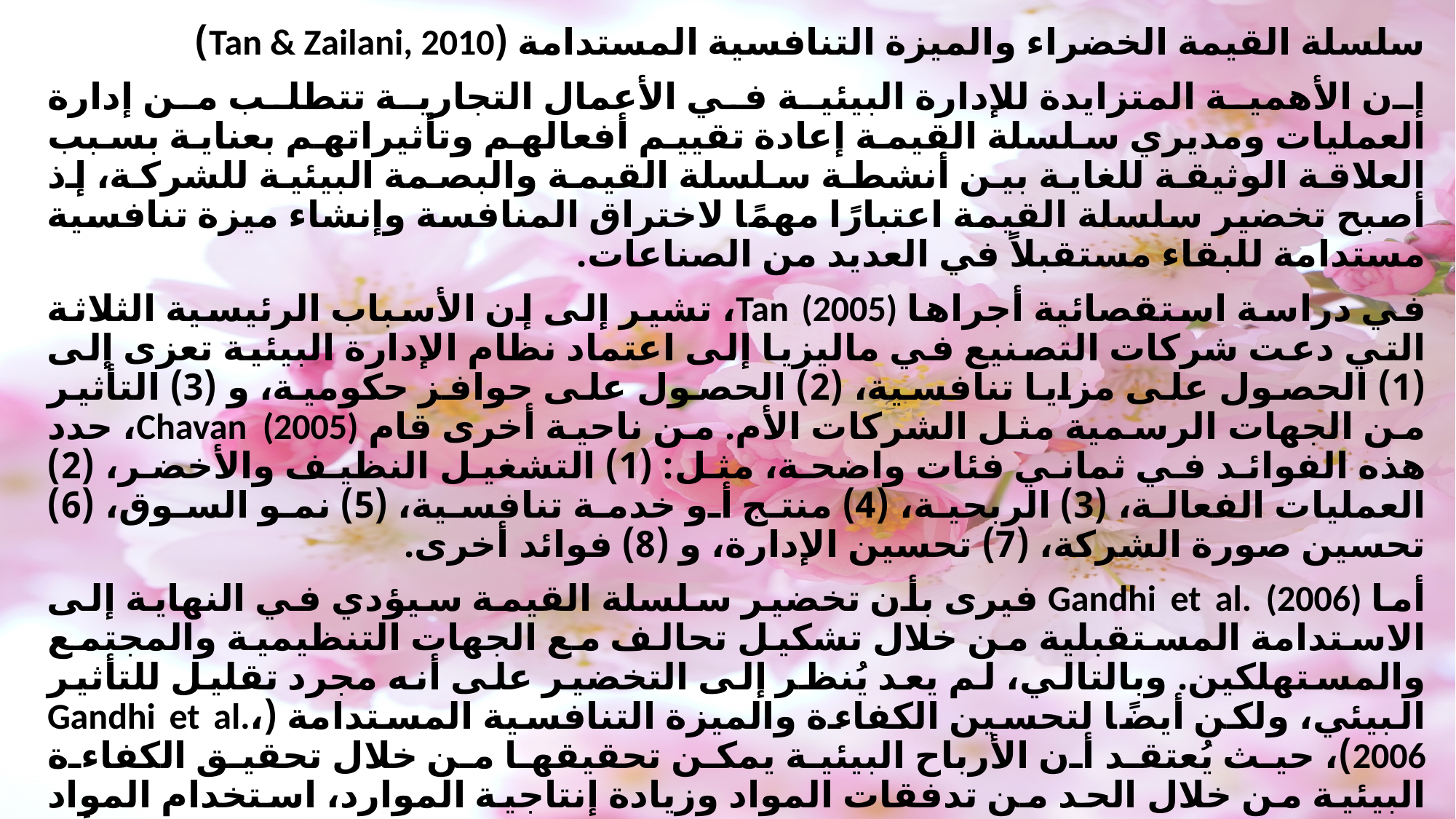

سلسلة القيمة الخضراء والميزة التنافسية المستدامة (Tan & Zailani, 2010)
إن الأهمية المتزايدة للإدارة البيئية في الأعمال التجارية تتطلب من إدارة العمليات ومديري سلسلة القيمة إعادة تقييم أفعالهم وتأثيراتهم بعناية بسبب العلاقة الوثيقة للغاية بين أنشطة سلسلة القيمة والبصمة البيئية للشركة، إذ أصبح تخضير سلسلة القيمة اعتبارًا مهمًا لاختراق المنافسة وإنشاء ميزة تنافسية مستدامة للبقاء مستقبلاً في العديد من الصناعات.
في دراسة استقصائية أجراها Tan (2005)، تشير إلى إن الأسباب الرئيسية الثلاثة التي دعت شركات التصنيع في ماليزيا إلى اعتماد نظام الإدارة البيئية تعزى إلى (1) الحصول على مزايا تنافسية، (2) الحصول على حوافز حكومية، و (3) التأثير من الجهات الرسمية مثل الشركات الأم. من ناحية أخرى قام Chavan (2005)، حدد هذه الفوائد في ثماني فئات واضحة، مثل: (1) التشغيل النظيف والأخضر، (2) العمليات الفعالة، (3) الربحية، (4) منتج أو خدمة تنافسية، (5) نمو السوق، (6) تحسين صورة الشركة، (7) تحسين الإدارة، و (8) فوائد أخرى.
أما Gandhi et al. (2006) فيرى بأن تخضير سلسلة القيمة سيؤدي في النهاية إلى الاستدامة المستقبلية من خلال تشكيل تحالف مع الجهات التنظيمية والمجتمع والمستهلكين. وبالتالي، لم يعد يُنظر إلى التخضير على أنه مجرد تقليل للتأثير البيئي، ولكن أيضًا لتحسين الكفاءة والميزة التنافسية المستدامة (Gandhi et al.، 2006)، حيث يُعتقد أن الأرباح البيئية يمكن تحقيقها من خلال تحقيق الكفاءة البيئية من خلال الحد من تدفقات المواد وزيادة إنتاجية الموارد، استخدام المواد القابلة للتحلل والتي تتجنب الانبعاثات السامة وتوليد النفايات...إلخ. هذا يعني أن استراتيجية الشركة يجب أن يتم تعديلها باستمرار. في الواقع، فإن الاستراتيجيات المستدامة التي تمكنت من اغتنام فرص خلق القيمة تقدم مزايا تنافسية كبيرة للمتبنين الأوائل والمعالجات المبتكرة.